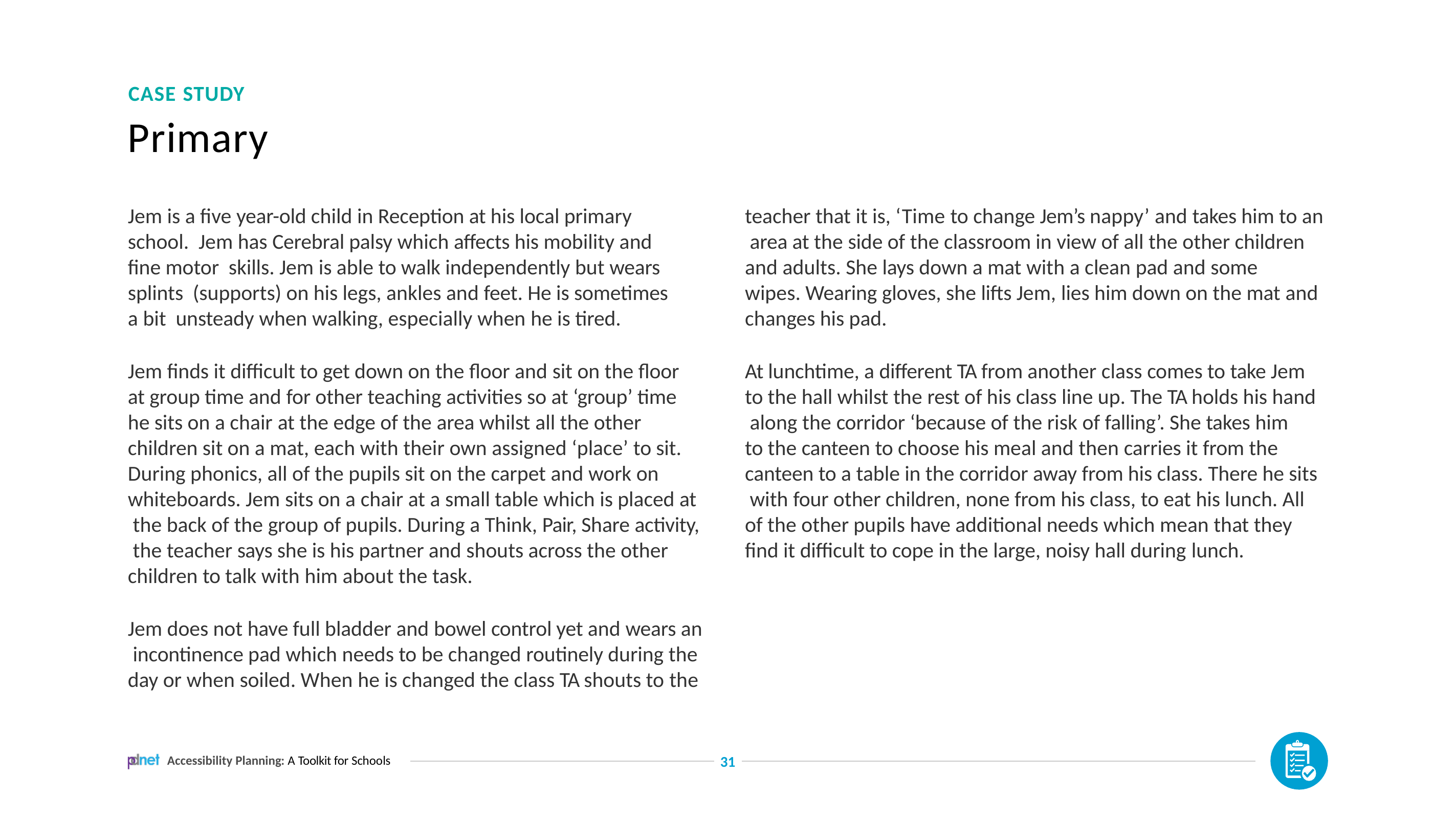

# CASE STUDY
Primary
Jem is a five year-old child in Reception at his local primary school.  Jem has Cerebral palsy which affects his mobility and fine motor  skills. Jem is able to walk independently but wears splints  (supports) on his legs, ankles and feet. He is sometimes a bit  unsteady when walking, especially when he is tired.

Jem finds it difficult to get down on the floor and sit on the floor  at group time and for other teaching activities so at ‘group’ time  he sits on a chair at the edge of the area whilst all the other  children sit on a mat, each with their own assigned ‘place’ to sit.  During phonics, all of the pupils sit on the carpet and work on  whiteboards. Jem sits on a chair at a small table which is placed at  the back of the group of pupils. During a Think, Pair, Share activity,  the teacher says she is his partner and shouts across the other  children to talk with him about the task.

Jem does not have full bladder and bowel control yet and wears an  incontinence pad which needs to be changed routinely during the  day or when soiled. When he is changed the class TA shouts to the
teacher that it is, ‘Time to change Jem’s nappy’ and takes him to an  area at the side of the classroom in view of all the other children  and adults. She lays down a mat with a clean pad and some
wipes. Wearing gloves, she lifts Jem, lies him down on the mat and
changes his pad.

At lunchtime, a different TA from another class comes to take Jem  to the hall whilst the rest of his class line up. The TA holds his hand  along the corridor ‘because of the risk of falling’. She takes him
to the canteen to choose his meal and then carries it from the  canteen to a table in the corridor away from his class. There he sits  with four other children, none from his class, to eat his lunch. All  of the other pupils have additional needs which mean that they  find it difficult to cope in the large, noisy hall during lunch.

Accessibility Planning: A Toolkit for Schools
31